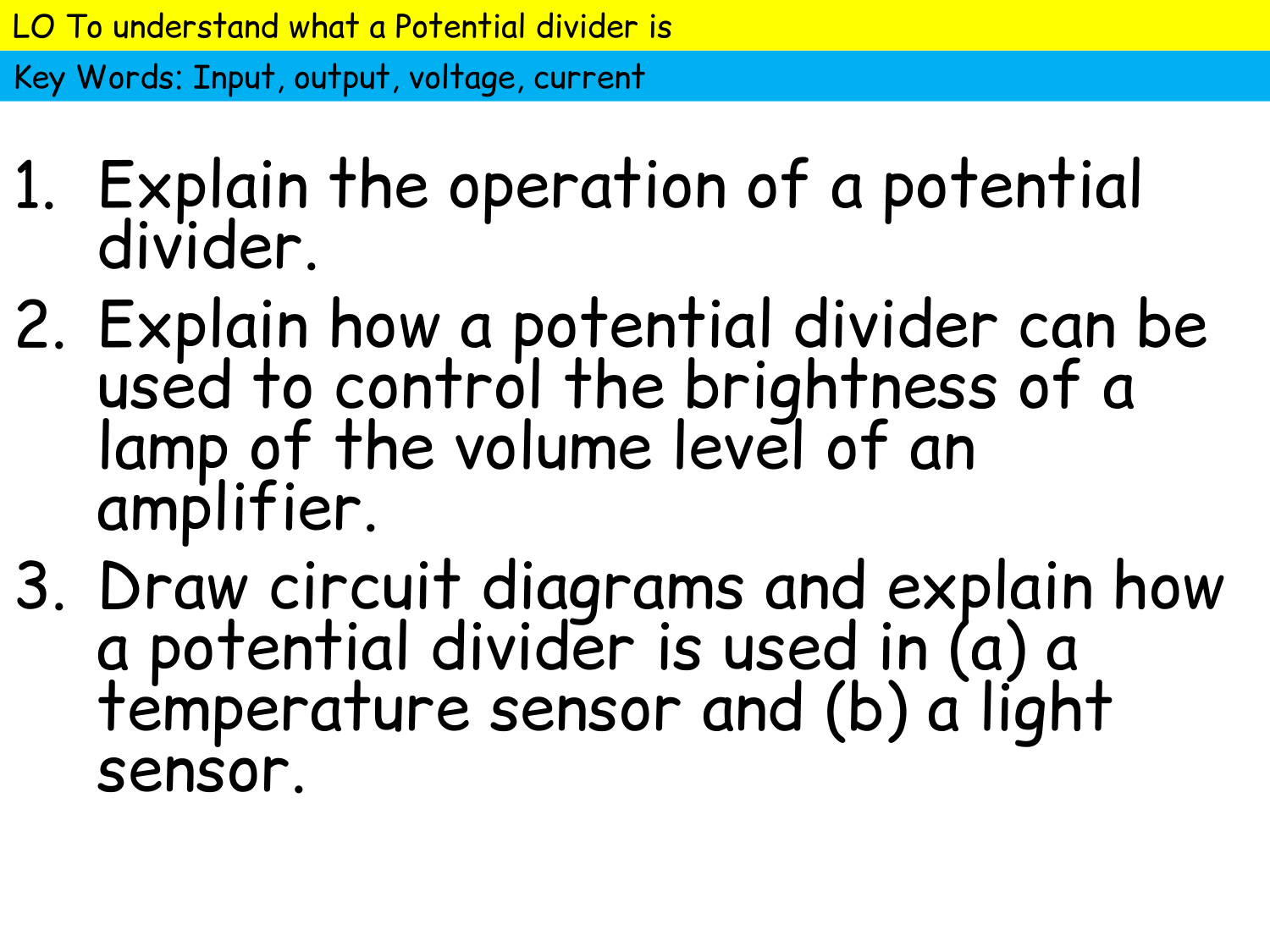

Explain the operation of a potential divider.
Explain how a potential divider can be used to control the brightness of a lamp of the volume level of an amplifier.
Draw circuit diagrams and explain how a potential divider is used in (a) a temperature sensor and (b) a light sensor.